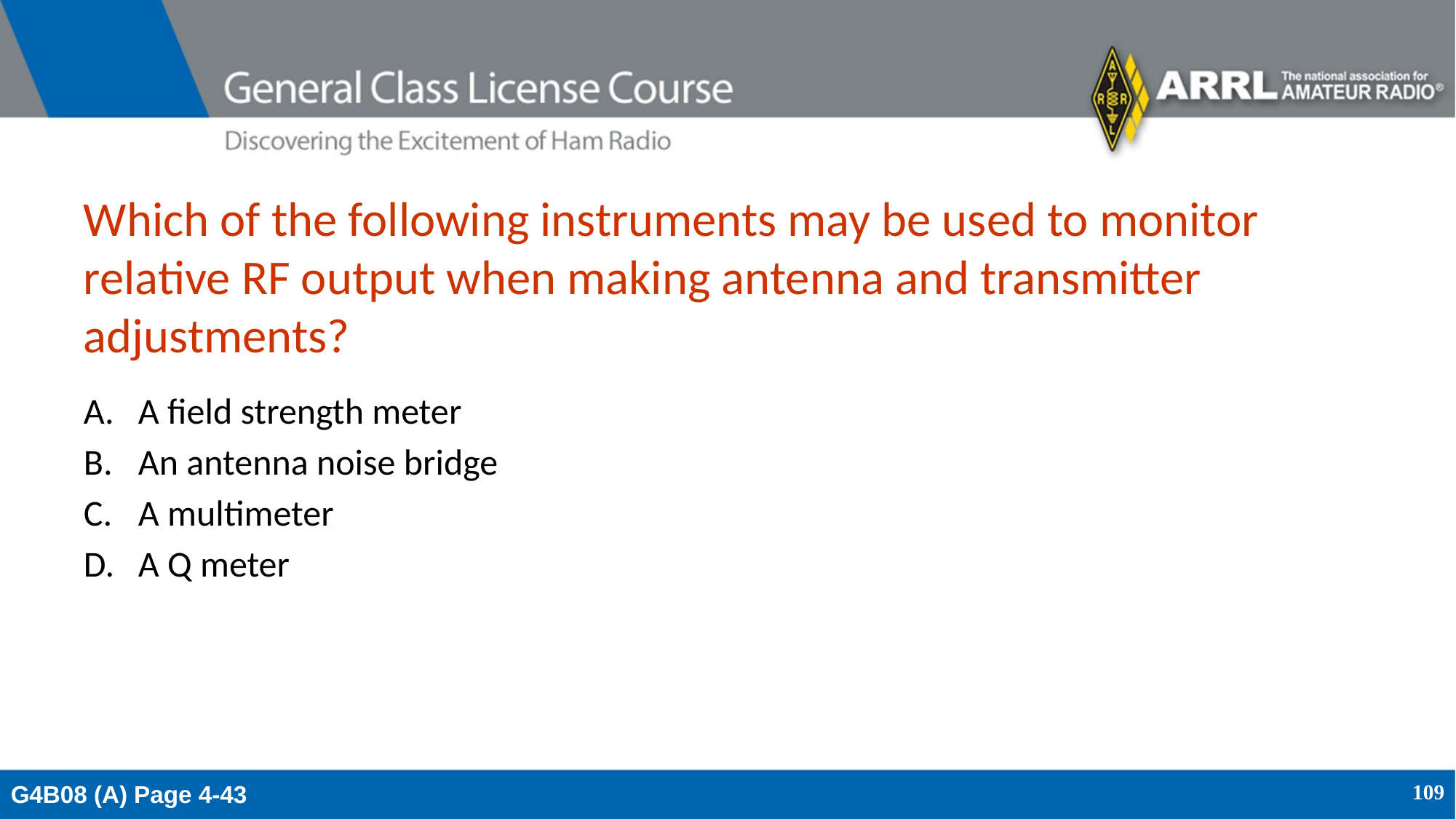

# Which of the following instruments may be used to monitor relative RF output when making antenna and transmitter adjustments?
A field strength meter
An antenna noise bridge
A multimeter
A Q meter
G4B08 (A) Page 4-43
109